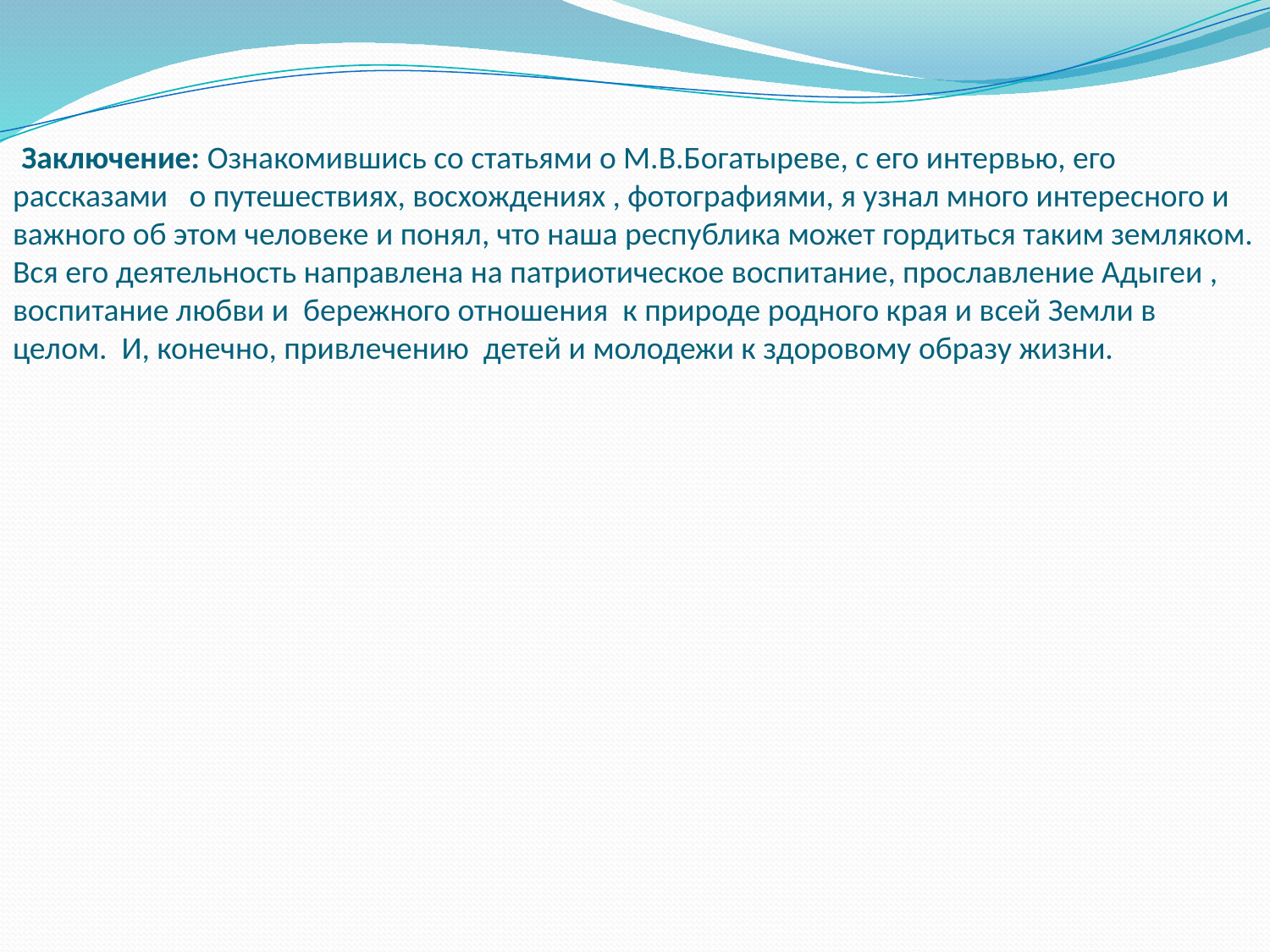

Заключение: Ознакомившись со статьями о М.В.Богатыреве, с его интервью, его рассказами   о путешествиях, восхождениях , фотографиями, я узнал много интересного и важного об этом человеке и понял, что наша республика может гордиться таким земляком. Вся его деятельность направлена на патриотическое воспитание, прославление Адыгеи , воспитание любви и  бережного отношения  к природе родного края и всей Земли в целом.  И, конечно, привлечению  детей и молодежи к здоровому образу жизни.